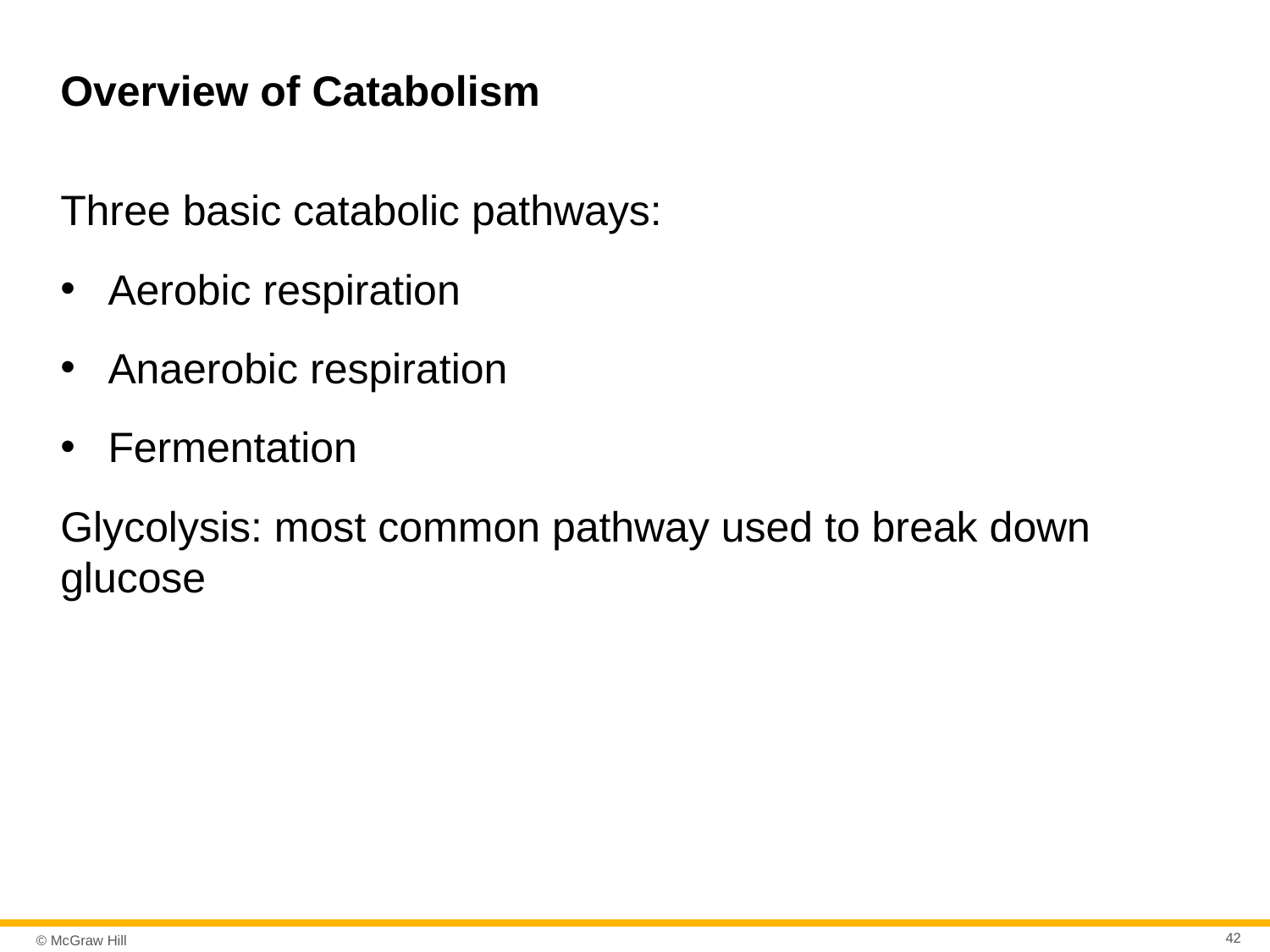

# Overview of Catabolism
Three basic catabolic pathways:
Aerobic respiration
Anaerobic respiration
Fermentation
Glycolysis: most common pathway used to break down glucose